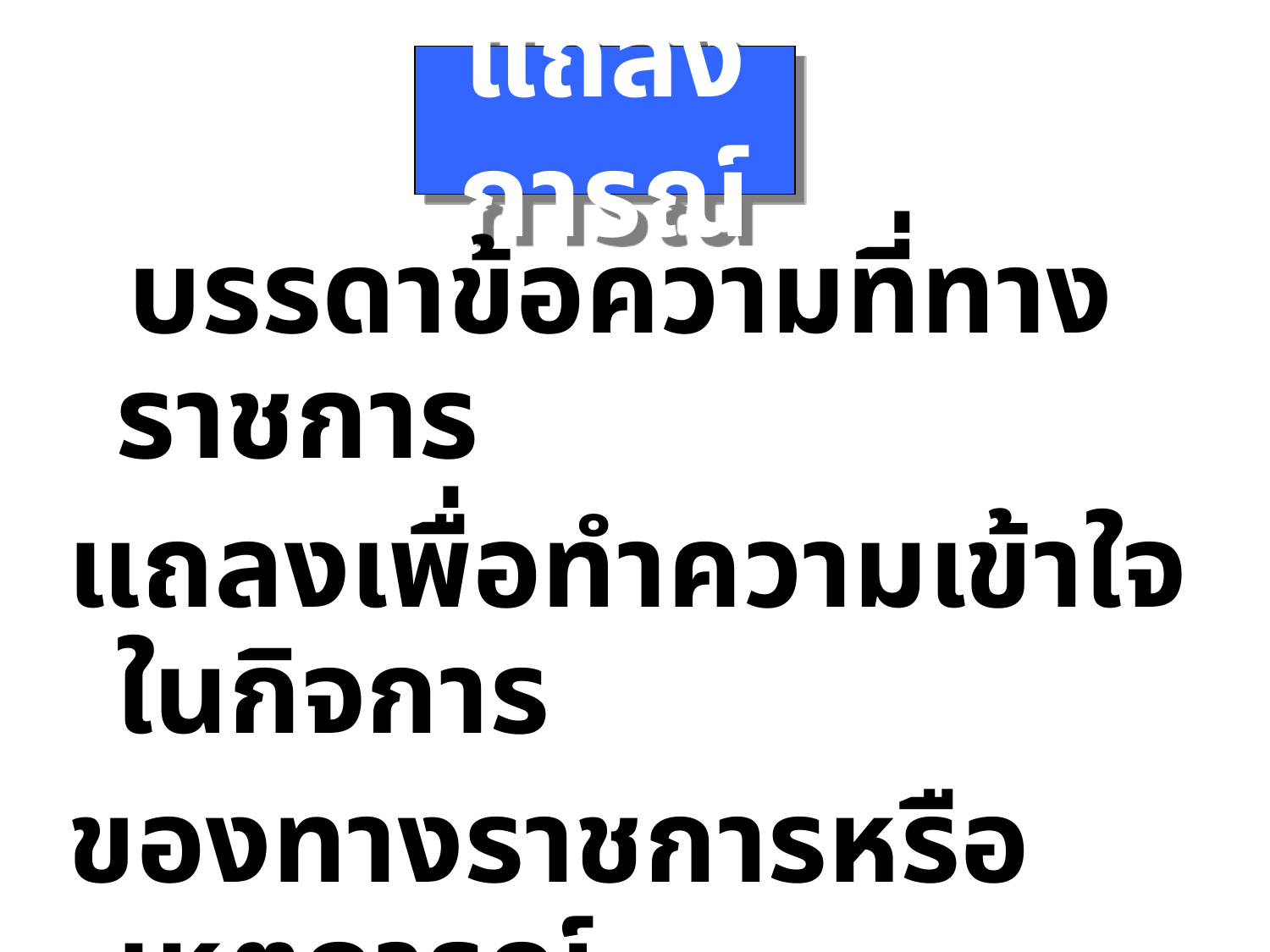

# แถลงการณ์
  บรรดาข้อความที่ทางราชการ
แถลงเพื่อทำความเข้าใจในกิจการ
ของทางราชการหรือเหตุการณ์
หรือกรณีใด ๆ ให้ทราบชัดเจนทั่วกัน